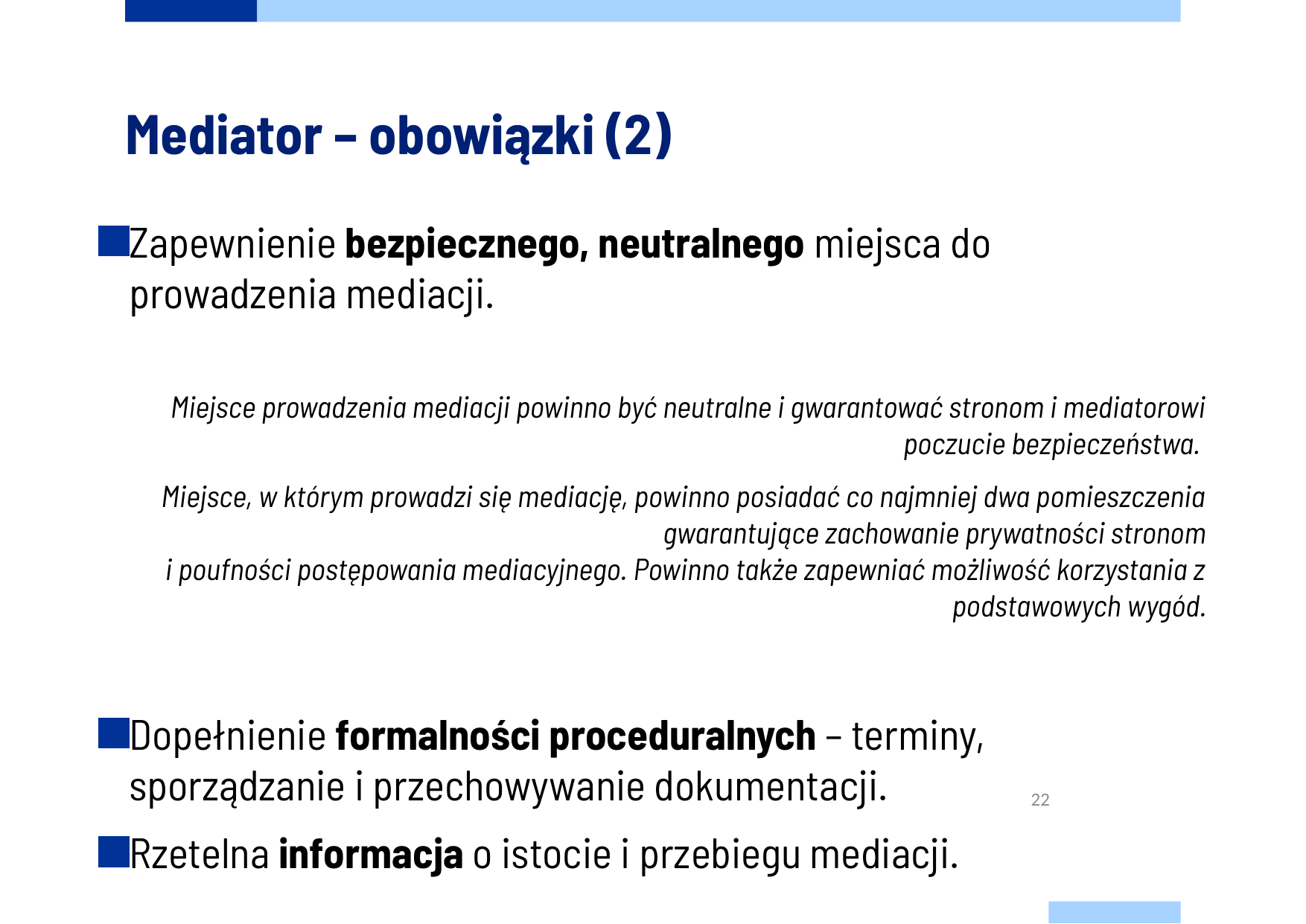

# Mediator – obowiązki (2)
Zapewnienie bezpiecznego, neutralnego miejsca do prowadzenia mediacji.

	Miejsce prowadzenia mediacji powinno być neutralne i gwarantować stronom i mediatorowi poczucie bezpieczeństwa.
Miejsce, w którym prowadzi się mediację, powinno posiadać co najmniej dwa pomieszczenia gwarantujące zachowanie prywatności stronom
 i poufności postępowania mediacyjnego. Powinno także zapewniać możliwość korzystania z podstawowych wygód.

Dopełnienie formalności proceduralnych – terminy, sporządzanie i przechowywanie dokumentacji.
Rzetelna informacja o istocie i przebiegu mediacji.

22